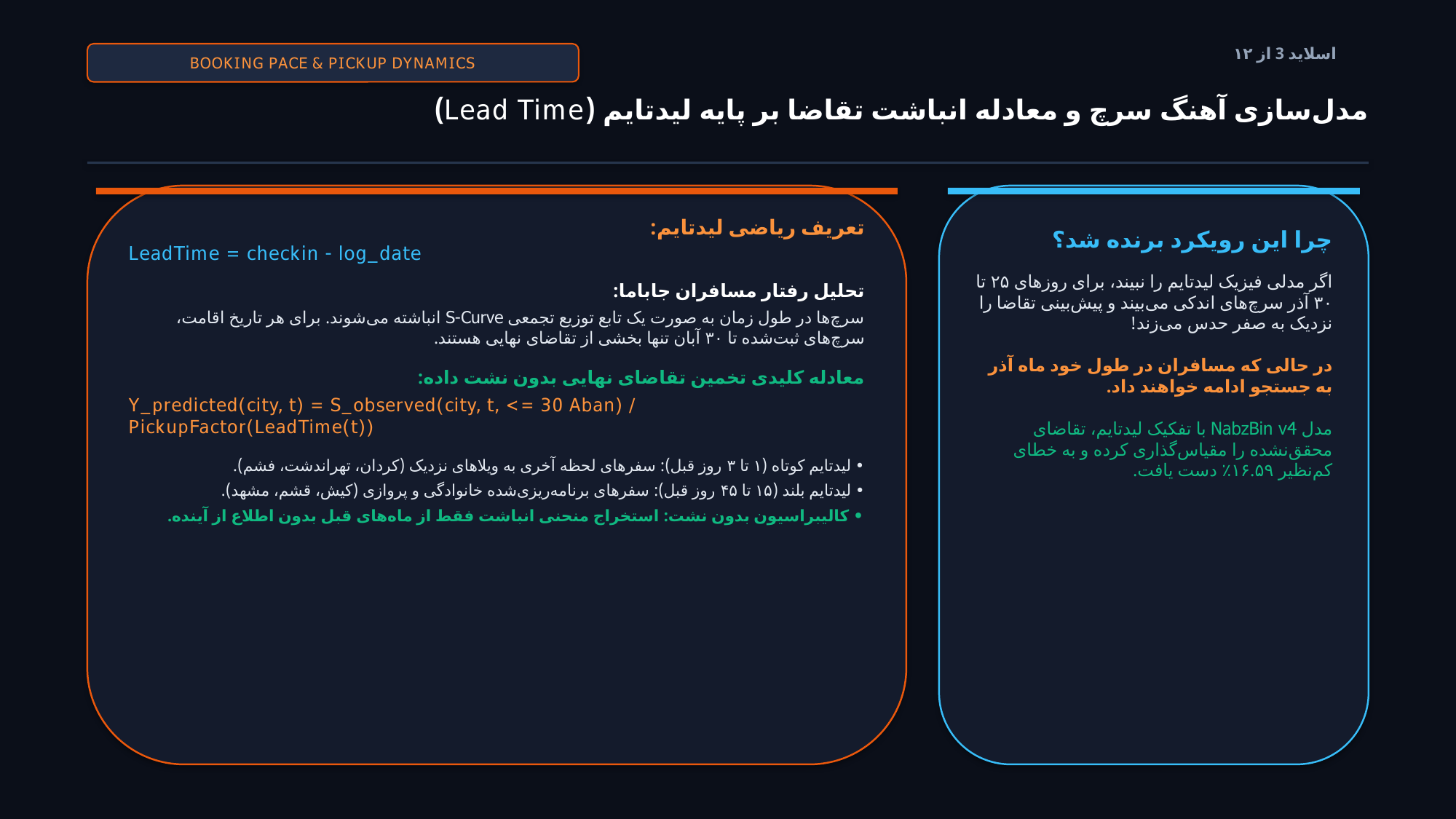

BOOKING PACE & PICKUP DYNAMICS
اسلاید 3 از ۱۲
مدل‌سازی آهنگ سرچ و معادله انباشت تقاضا بر پایه لیدتایم (Lead Time)

تعریف ریاضی لیدتایم:
LeadTime = checkin - log_date
تحلیل رفتار مسافران جاباما:
سرچ‌ها در طول زمان به صورت یک تابع توزیع تجمعی S-Curve انباشته می‌شوند. برای هر تاریخ اقامت، سرچ‌های ثبت‌شده تا ۳۰ آبان تنها بخشی از تقاضای نهایی هستند.
معادله کلیدی تخمین تقاضای نهایی بدون نشت داده:
Y_predicted(city, t) = S_observed(city, t, <= 30 Aban) / PickupFactor(LeadTime(t))
• لیدتایم کوتاه (۱ تا ۳ روز قبل): سفرهای لحظه آخری به ویلاهای نزدیک (کردان، تهراندشت، فشم).
• لیدتایم بلند (۱۵ تا ۴۵ روز قبل): سفرهای برنامه‌ریزی‌شده خانوادگی و پروازی (کیش، قشم، مشهد).
• کالیبراسیون بدون نشت: استخراج منحنی انباشت فقط از ماه‌های قبل بدون اطلاع از آینده.
چرا این رویکرد برنده شد؟
اگر مدلی فیزیک لیدتایم را نبیند، برای روزهای ۲۵ تا ۳۰ آذر سرچ‌های اندکی می‌بیند و پیش‌بینی تقاضا را نزدیک به صفر حدس می‌زند!
در حالی که مسافران در طول خود ماه آذر به جستجو ادامه خواهند داد.
مدل NabzBin v4 با تفکیک لیدتایم، تقاضای محقق‌نشده را مقیاس‌گذاری کرده و به خطای کم‌نظیر ۱۶.۵۹٪ دست یافت.